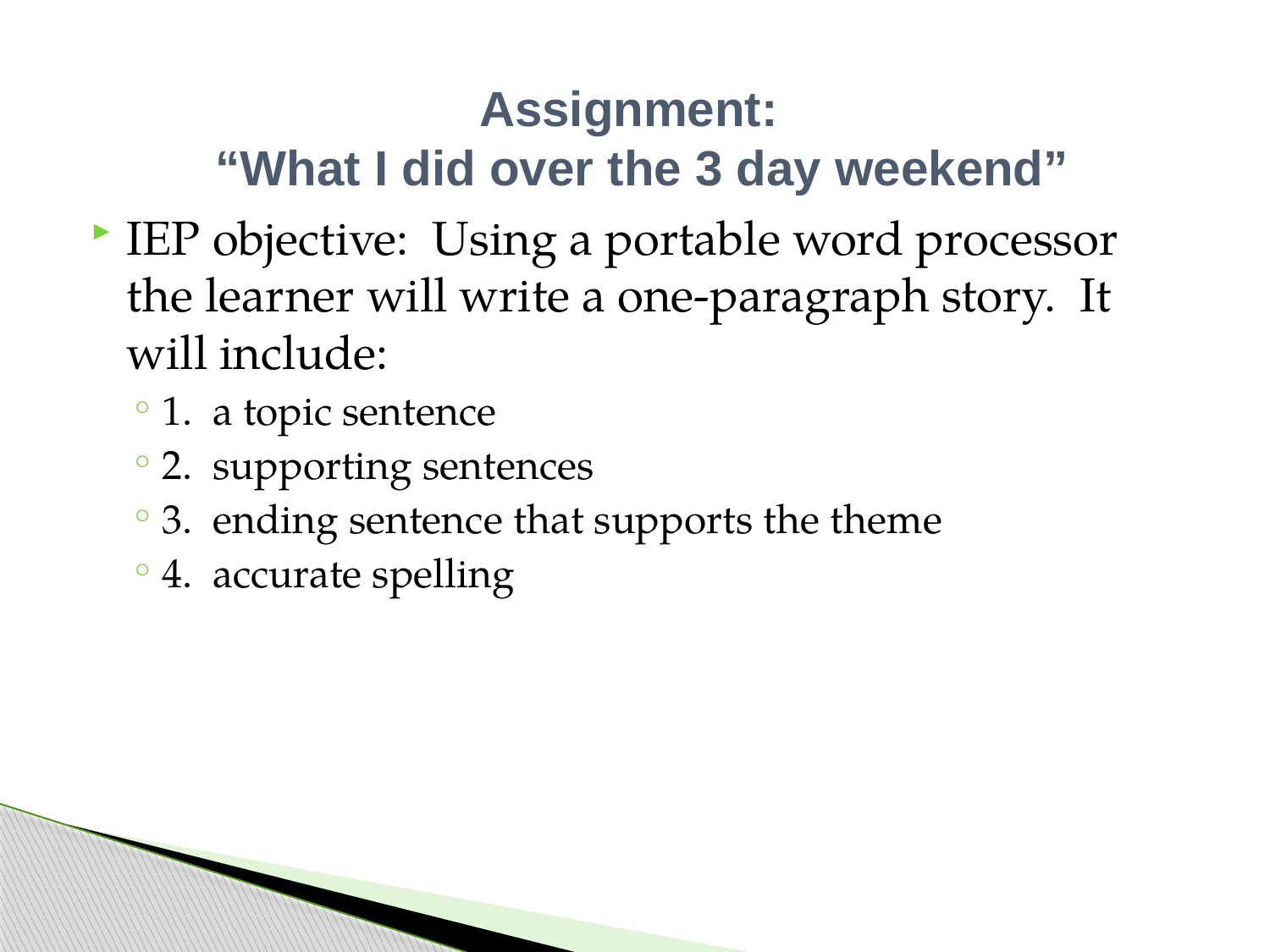

# Assignment: “What I did over the 3 day weekend”
IEP objective:  Using a portable word processor the learner will write a one-paragraph story.  It will include:
1.  a topic sentence
2.  supporting sentences
3.  ending sentence that supports the theme
4.  accurate spelling